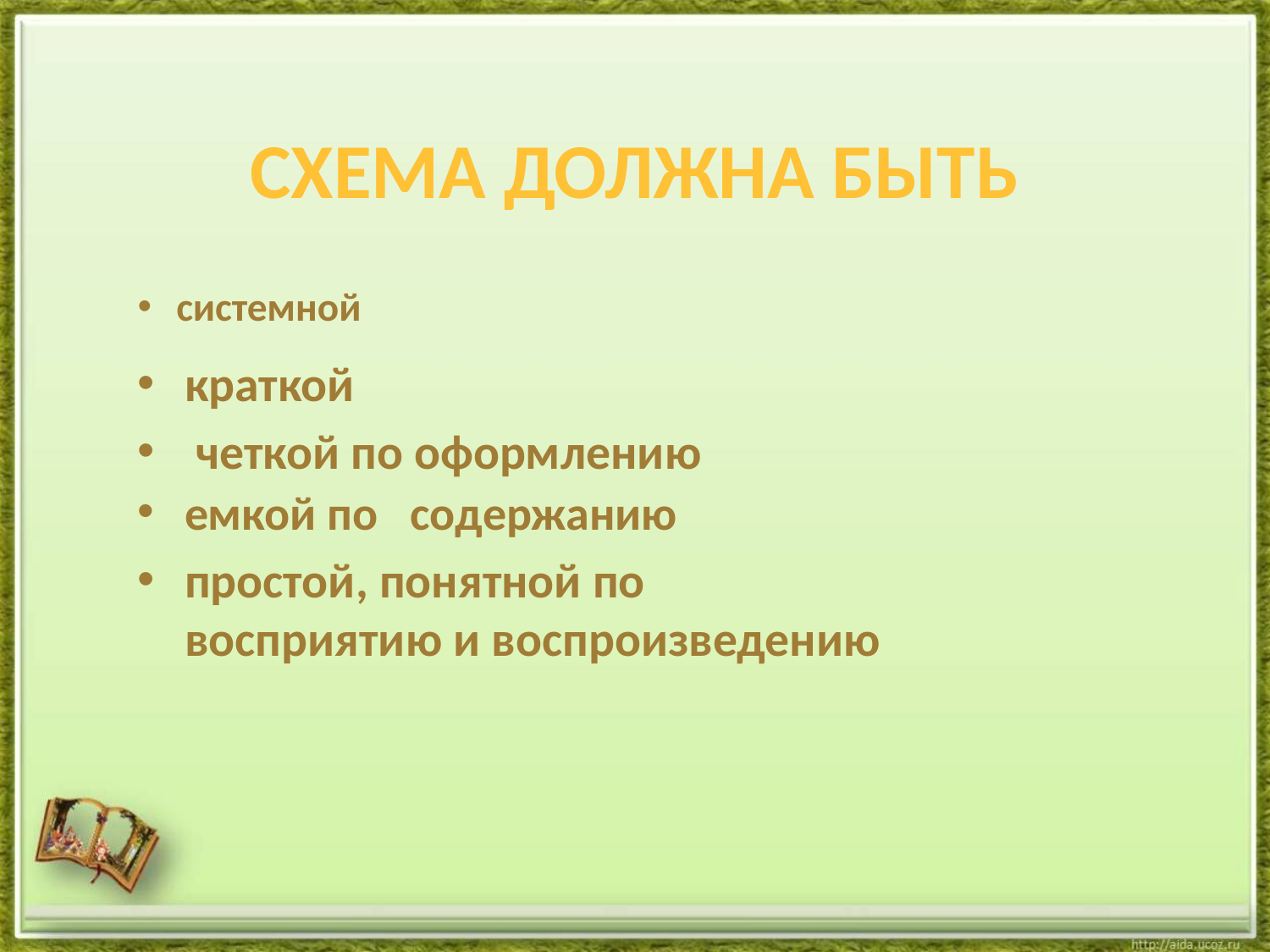

# Схема должна быть
системной

краткой
 четкой по оформлению

емкой по   содержанию
простой, понятной по восприятию и воспроизведению